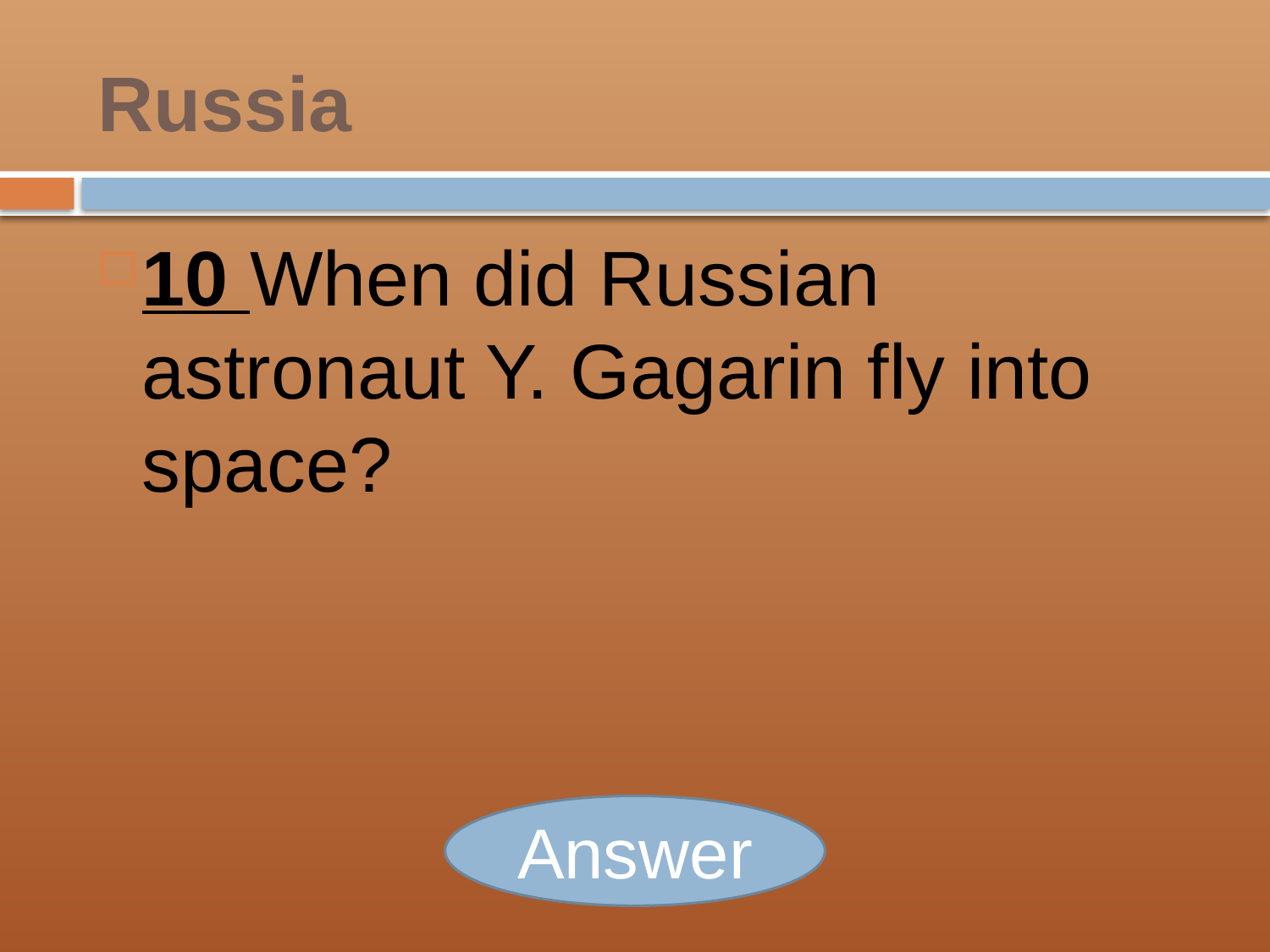

# Russia
10 When did Russian astronaut Y. Gagarin fly into space?

Answer